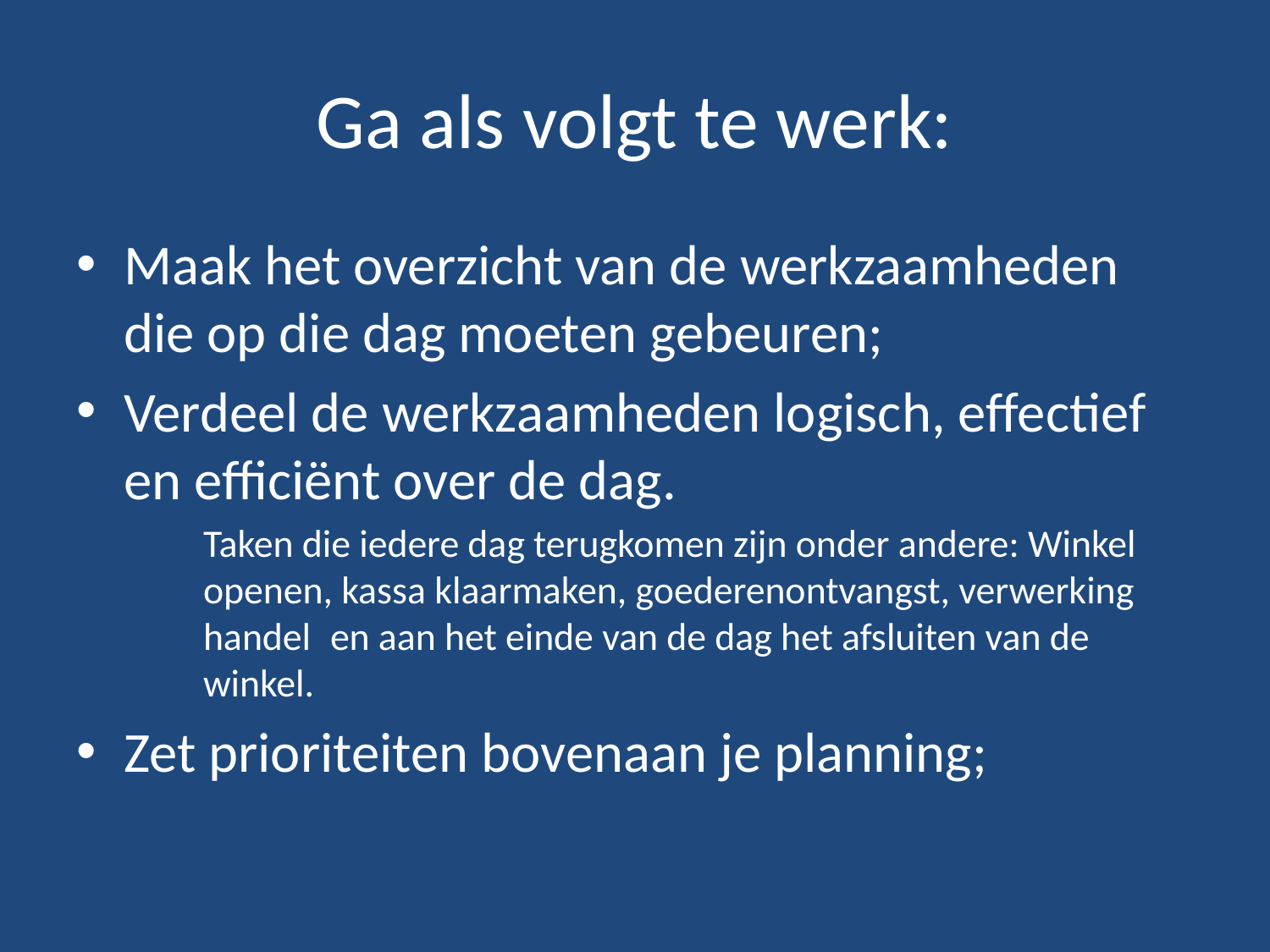

# Ga als volgt te werk:
Maak het overzicht van de werkzaamheden die op die dag moeten gebeuren;
Verdeel de werkzaamheden logisch, effectief en efficiënt over de dag.
	Taken die iedere dag terugkomen zijn onder andere: Winkel 	openen, kassa klaarmaken, goederenontvangst, verwerking 	handel 	en aan het einde van de dag het afsluiten van de 	winkel.
Zet prioriteiten bovenaan je planning;